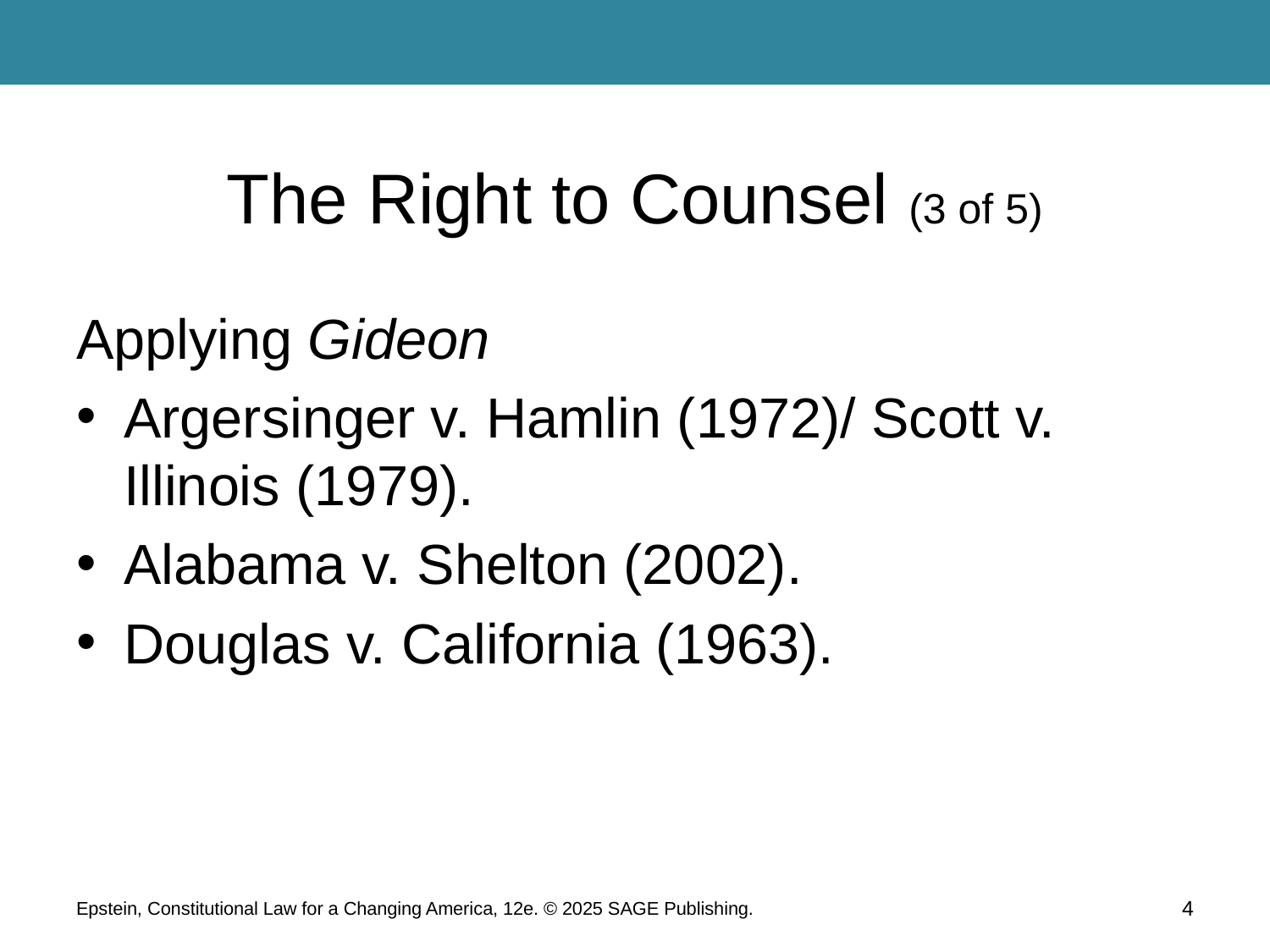

# The Right to Counsel (3 of 5)
Applying Gideon
Argersinger v. Hamlin (1972)/ Scott v. Illinois (1979).
Alabama v. Shelton (2002).
Douglas v. California (1963).
Epstein, Constitutional Law for a Changing America, 12e. © 2025 SAGE Publishing.
4